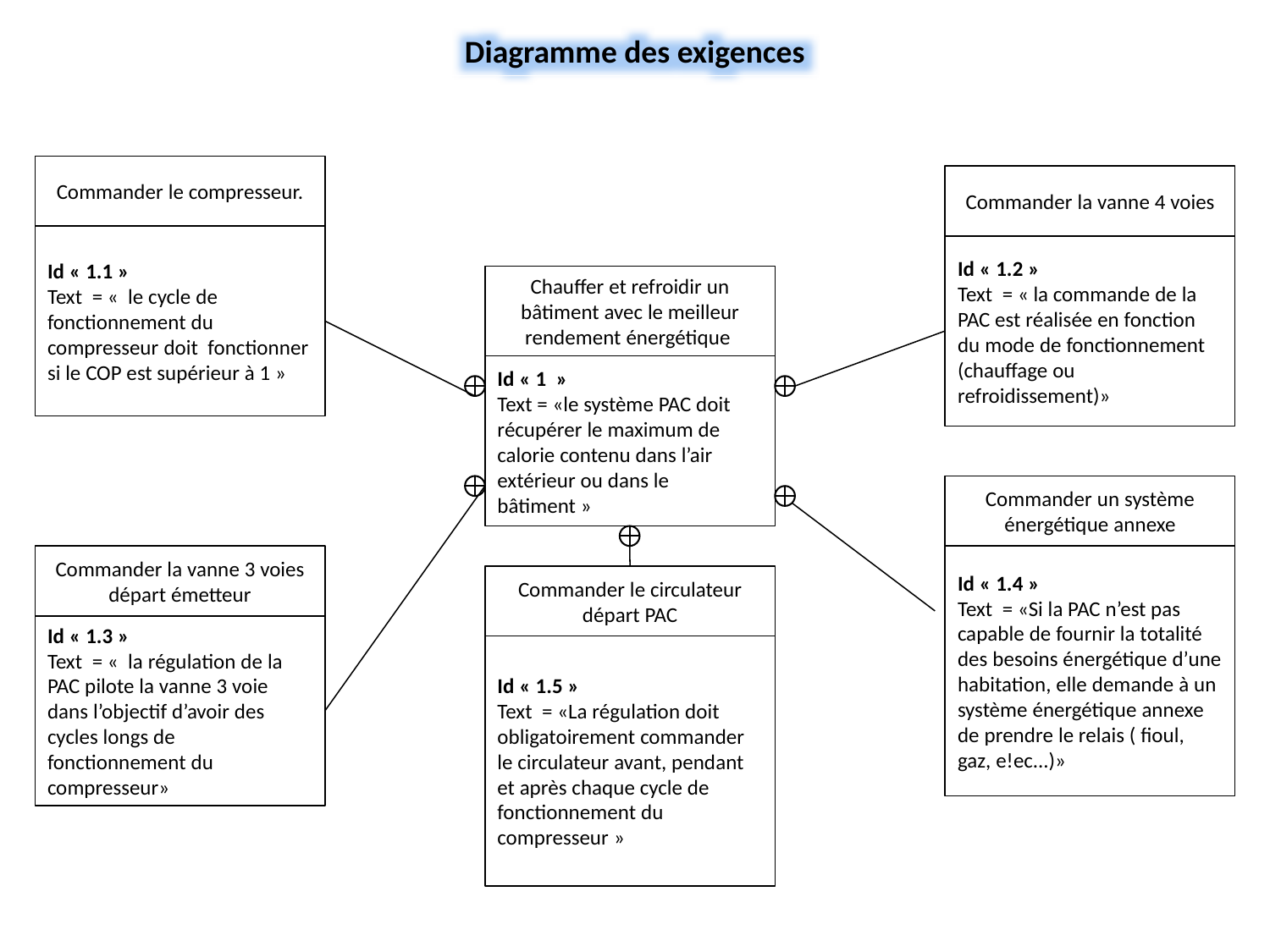

Diagramme des exigences
Commander le compresseur.
Commander la vanne 4 voies
Id « 1.1 »
Text  = «  le cycle de fonctionnement du compresseur doit  fonctionner si le COP est supérieur à 1 »
Id « 1.2 »
Text  = « la commande de la PAC est réalisée en fonction du mode de fonctionnement (chauffage ou refroidissement)»
Chauffer et refroidir un bâtiment avec le meilleur rendement énergétique
Id « 1  »
Text = «le système PAC doit récupérer le maximum de calorie contenu dans l’air extérieur ou dans le bâtiment »

Commander un système énergétique annexe

Commander la vanne 3 voies départ émetteur
Id « 1.4 »
Text  = «Si la PAC n’est pas capable de fournir la totalité des besoins énergétique d’une habitation, elle demande à un système énergétique annexe de prendre le relais ( fioul, gaz, e!ec...)»
Commander le circulateur départ PAC
Id « 1.3 »
Text  = «  la régulation de la PAC pilote la vanne 3 voie dans l’objectif d’avoir des cycles longs de fonctionnement du compresseur»
Id « 1.5 »
Text  = «La régulation doit obligatoirement commander le circulateur avant, pendant et après chaque cycle de fonctionnement du compresseur »